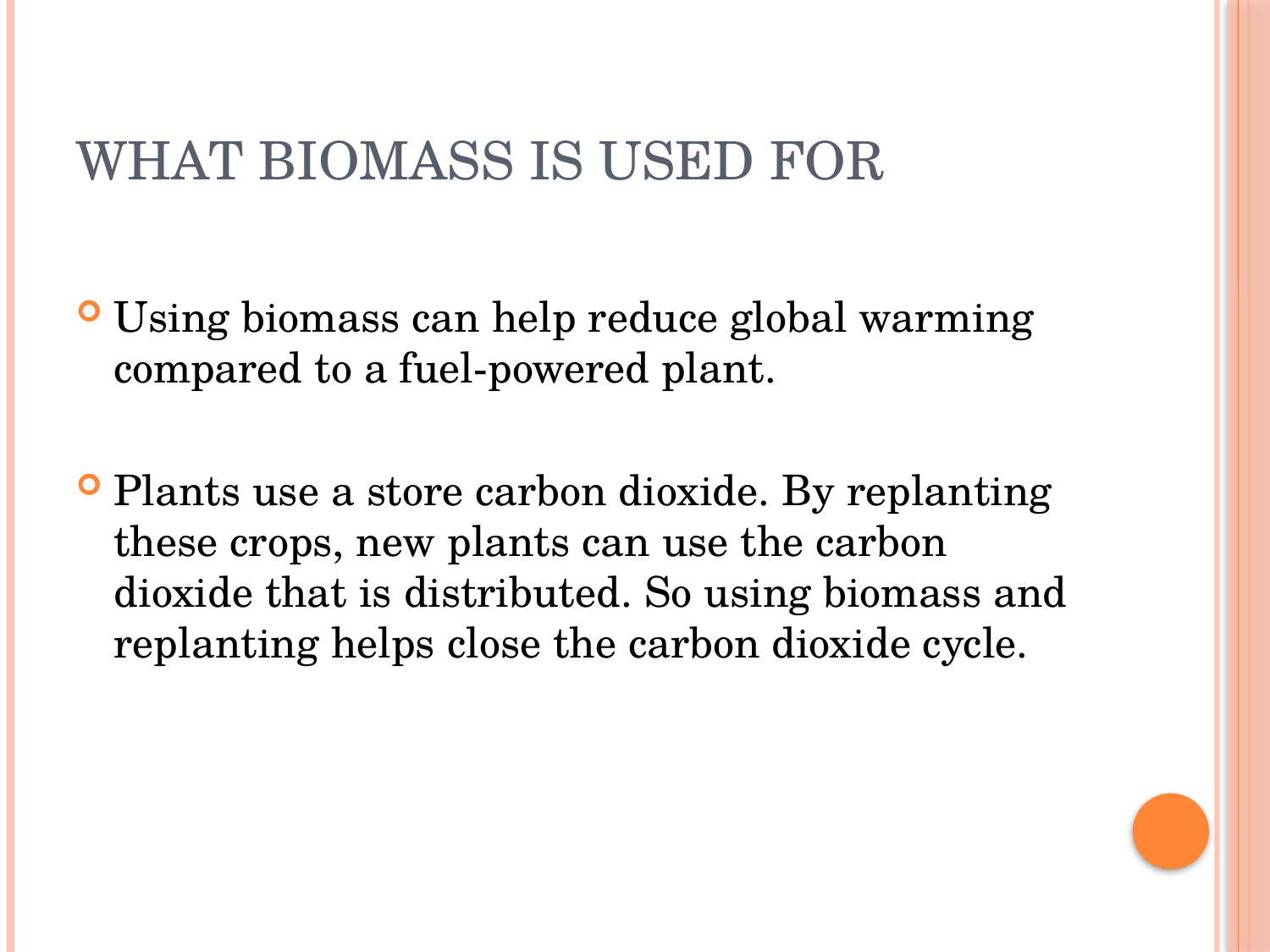

# What Biomass is Used For

Using biomass can help reduce global warming compared to a fuel-powered plant.

Plants use a store carbon dioxide. By replanting these crops, new plants can use the carbon dioxide that is distributed. So using biomass and replanting helps close the carbon dioxide cycle.